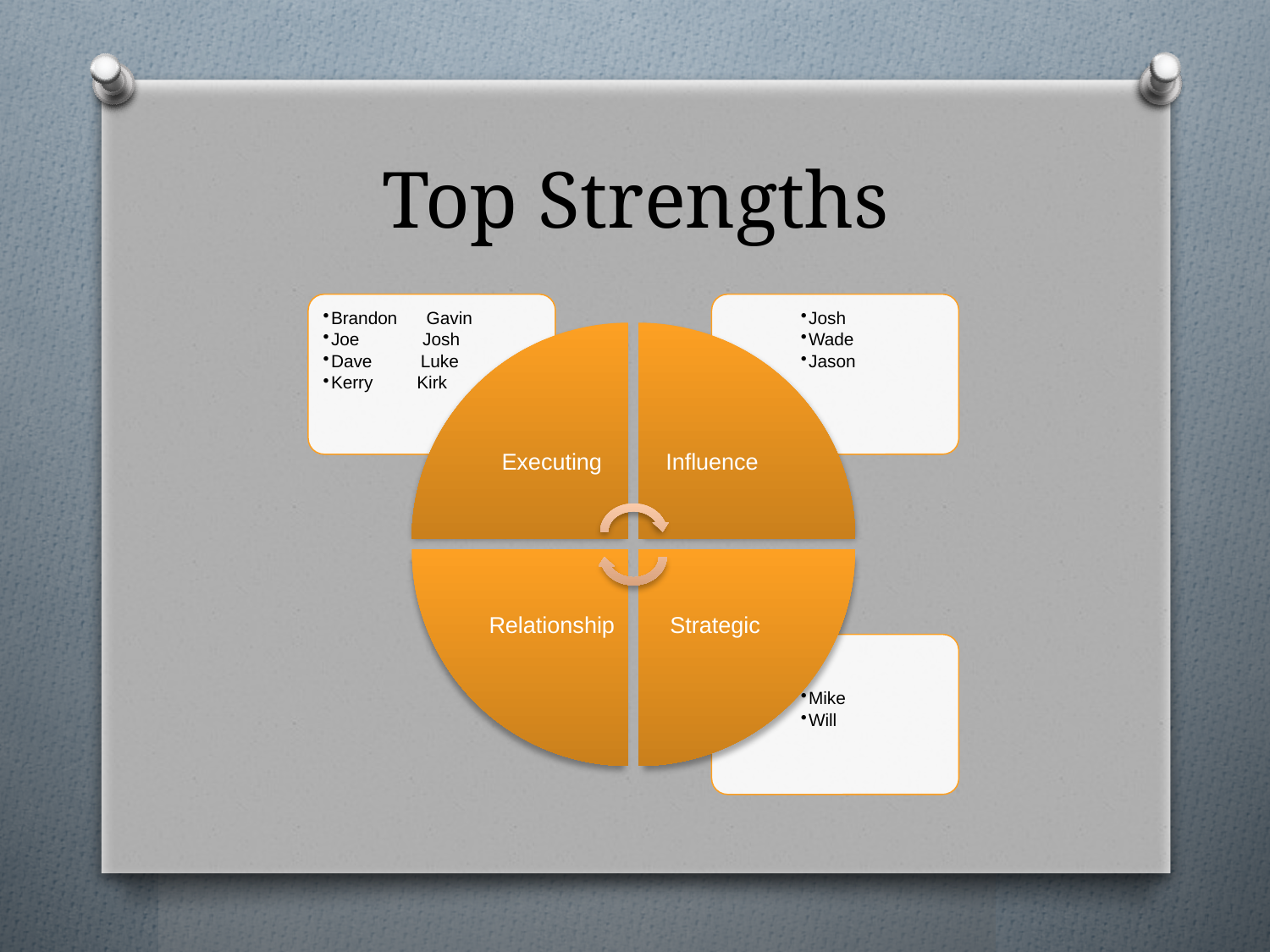

# Top Strengths
Mike
Will
Josh
Wade
Jason
Brandon      Gavin
Joe             Josh
Dave          Luke
Kerry         Kirk
Executing
Influence
Strategic
Relationship